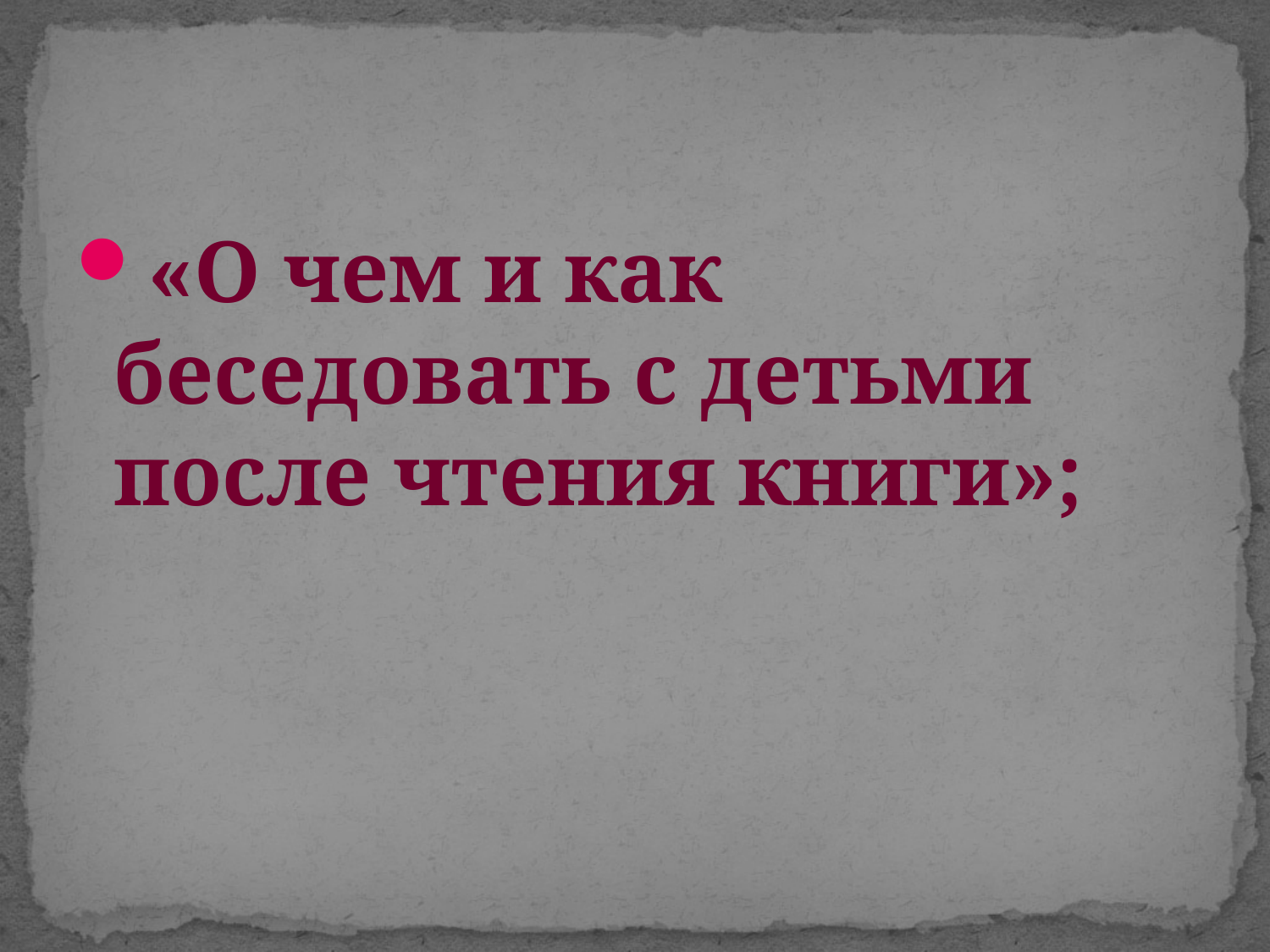

#
«О чем и как беседовать с детьми после чтения книги»;